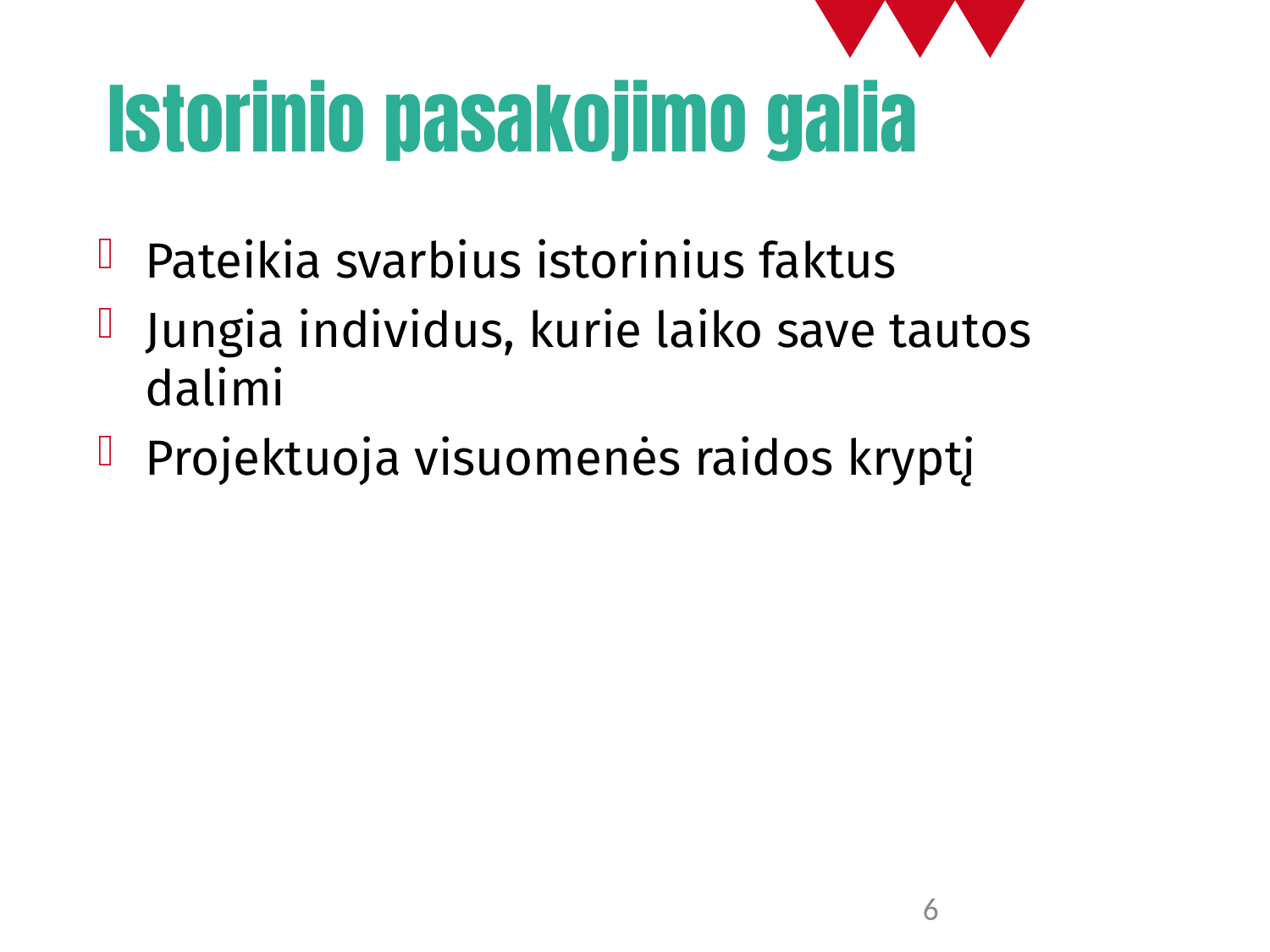

# Istorinio pasakojimo galia
Pateikia svarbius istorinius faktus
Jungia individus, kurie laiko save tautos dalimi
Projektuoja visuomenės raidos kryptį
6